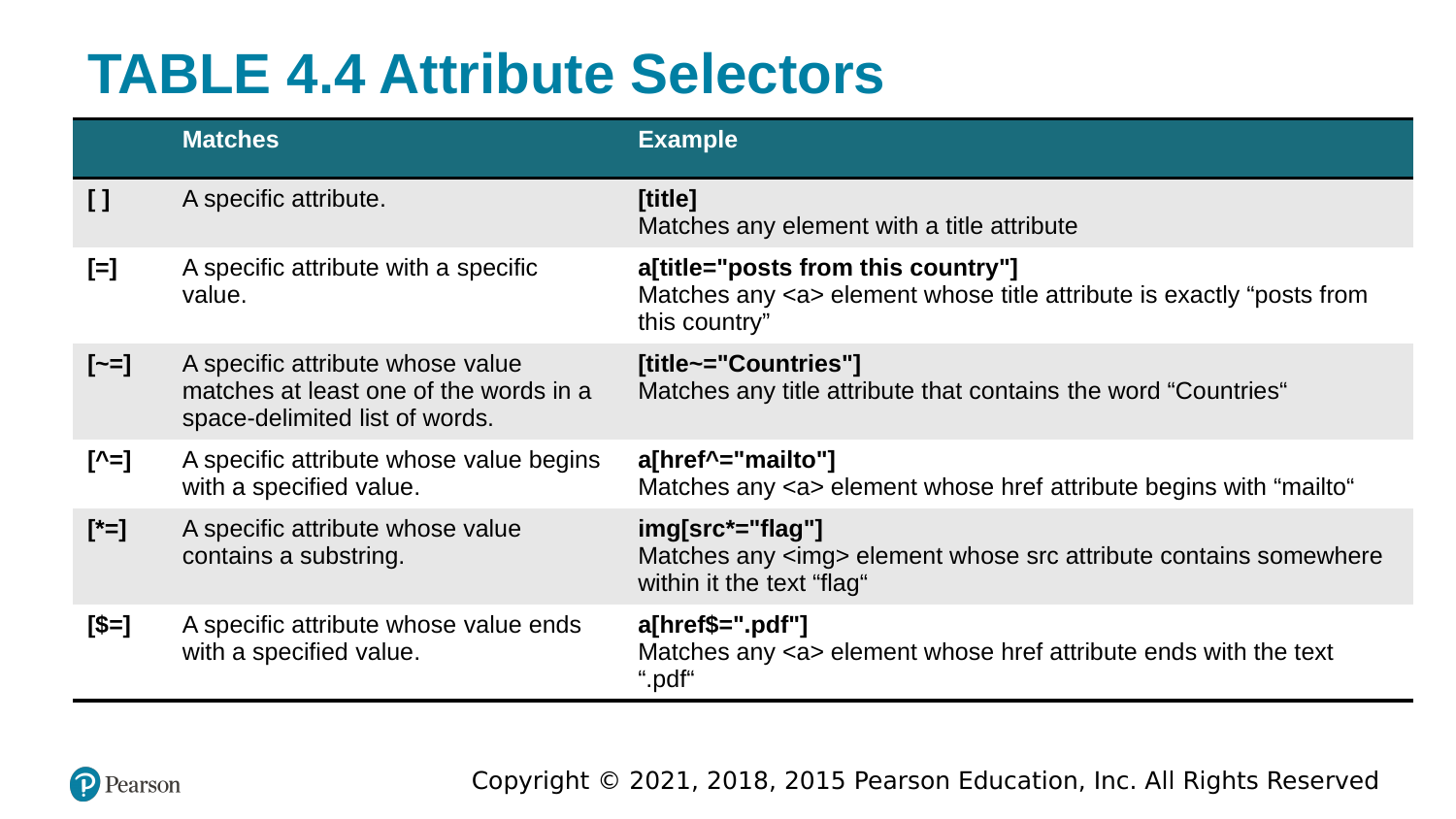

# TABLE 4.4 Attribute Selectors
|  | Matches | Example |
| --- | --- | --- |
| [ ] | A specific attribute. | [title] Matches any element with a title attribute |
| [=] | A specific attribute with a specific value. | a[title="posts from this country"] Matches any <a> element whose title attribute is exactly “posts from this country” |
| [~=] | A specific attribute whose value matches at least one of the words in a space-delimited list of words. | [title~="Countries"] Matches any title attribute that contains the word “Countries“ |
| [^=] | A specific attribute whose value begins with a specified value. | a[href^="mailto"] Matches any <a> element whose href attribute begins with “mailto“ |
| [\*=] | A specific attribute whose value contains a substring. | img[src\*="flag"] Matches any <img> element whose src attribute contains somewhere within it the text “flag“ |
| [$=] | A specific attribute whose value ends with a specified value. | a[href$=".pdf"] Matches any <a> element whose href attribute ends with the text “.pdf“ |